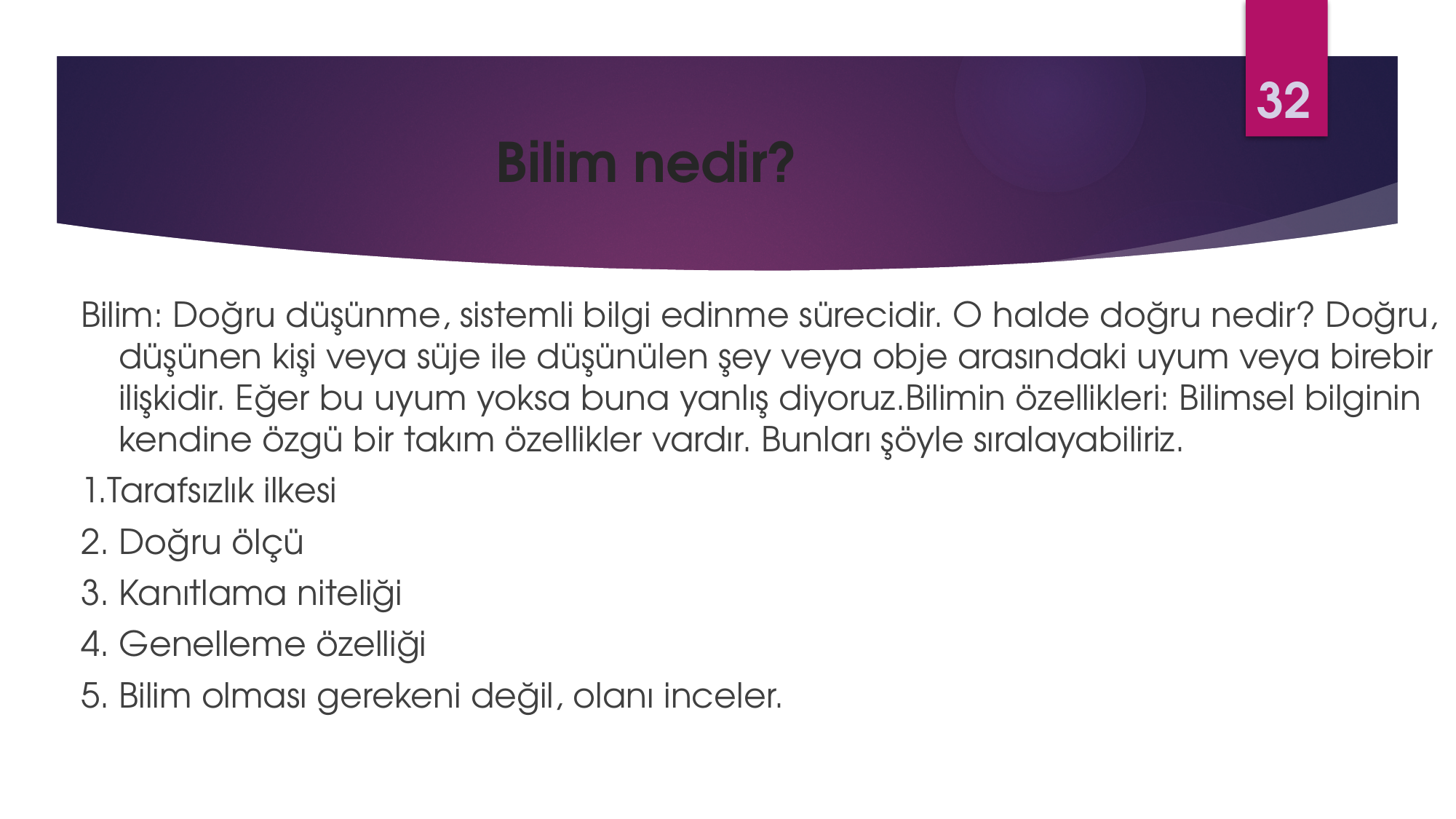

32
# Bilim nedir?
Bilim: Doğru düşünme, sistemli bilgi edinme sürecidir. O halde doğru nedir? Doğru, düşünen kişi veya süje ile düşünülen şey veya obje arasındaki uyum veya birebir ilişkidir. Eğer bu uyum yoksa buna yanlış diyoruz.Bilimin özellikleri: Bilimsel bilginin kendine özgü bir takım özellikler vardır. Bunları şöyle sıralayabiliriz.
1.Tarafsızlık ilkesi
2. Doğru ölçü
3. Kanıtlama niteliği
4. Genelleme özelliği
5. Bilim olması gerekeni değil, olanı inceler.